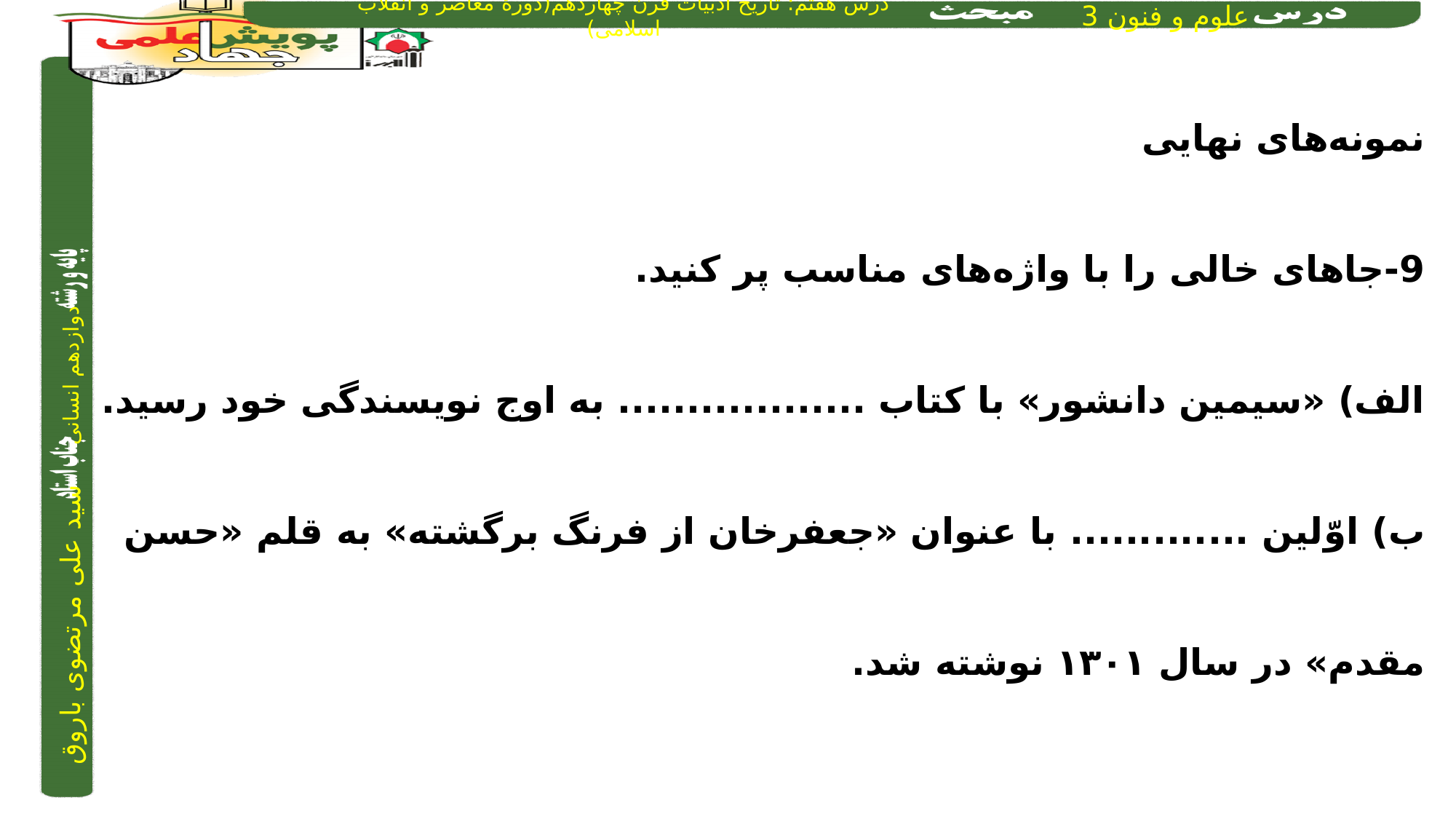

نمونه‌های نهایی
9-جاهای خالی را با واژه‌های مناسب پر کنید.
الف) «سیمین دانشور» با کتاب .................. به اوج نویسندگی خود رسید.
ب) اوّلین ............. با عنوان «جعفرخان از فرنگ برگشته» به قلم «حسن مقدم» در سال ۱۳۰۱ نوشته شد.

الف) سووشون			ب) نمایشنامه